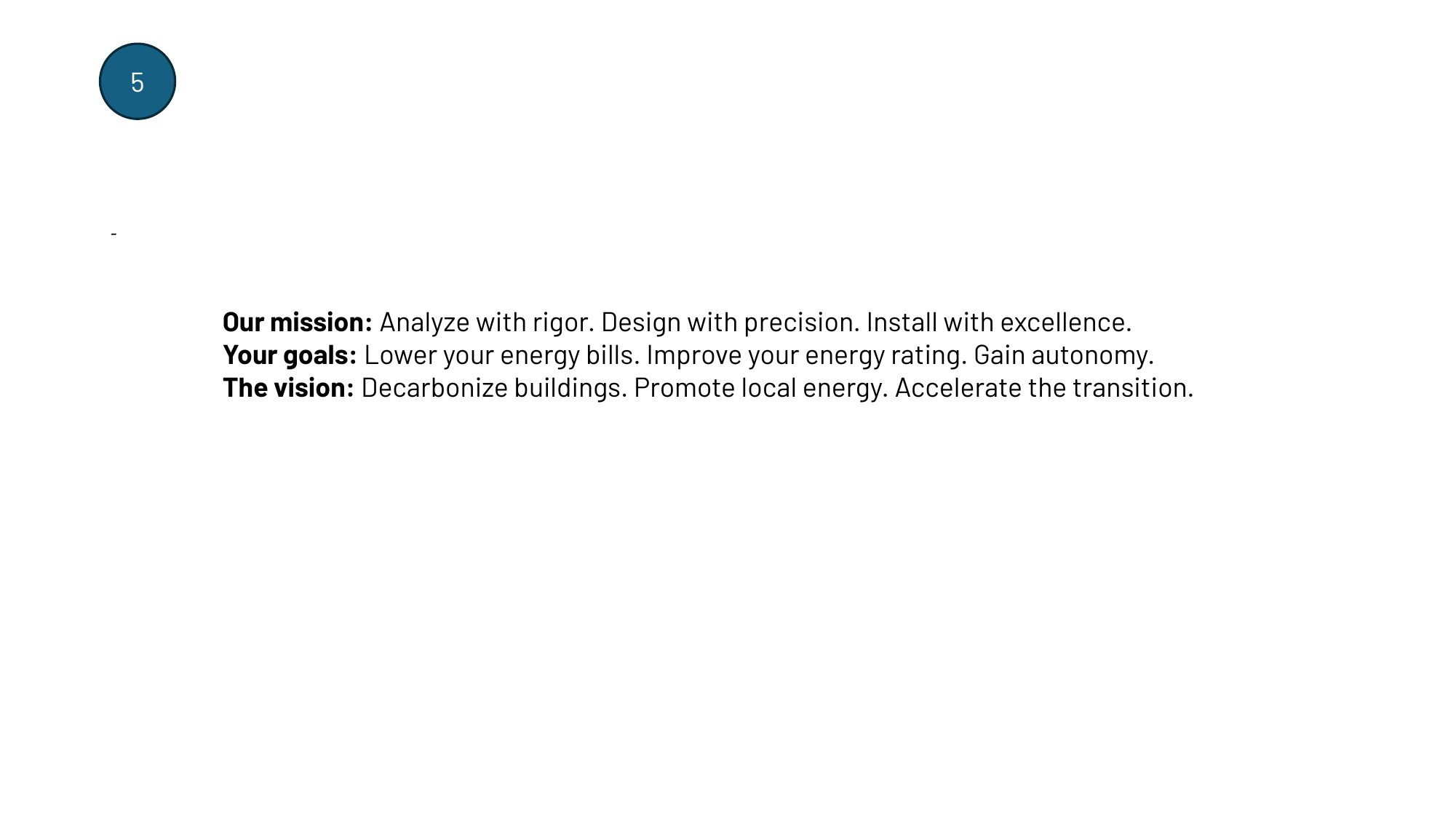

5

-
Our mission: Analyze with rigor. Design with precision. Install with excellence.
Your goals: Lower your energy bills. Improve your energy rating. Gain autonomy.
The vision: Decarbonize buildings. Promote local energy. Accelerate the transition.